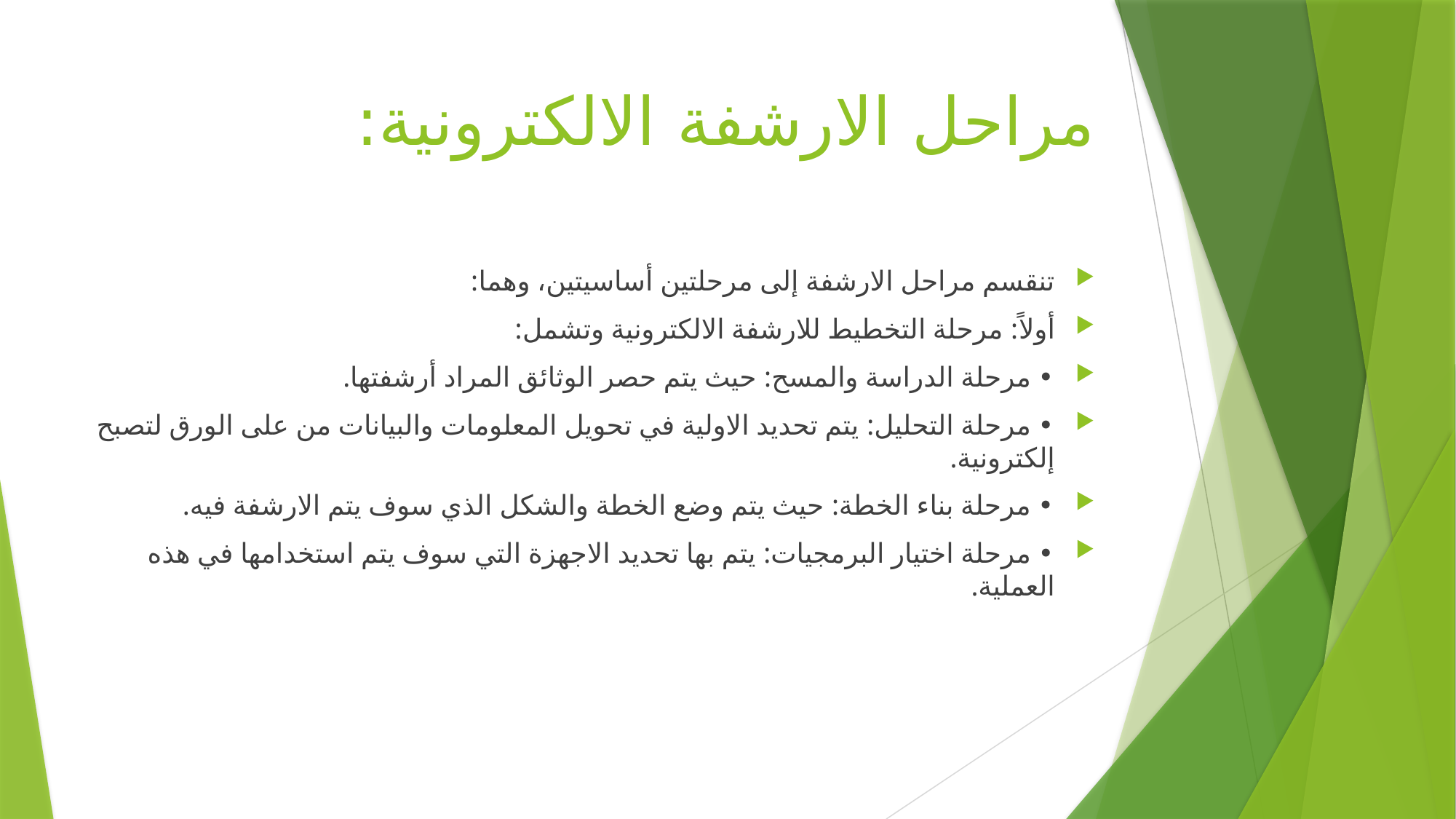

# مراحل الارشفة الالكترونية:
تنقسم مراحل الارشفة إلى مرحلتين أساسيتين، وهما:
أولاً: مرحلة التخطيط للارشفة الالكترونية وتشمل:
• مرحلة الدراسة والمسح: حيث يتم حصر الوثائق المراد أرشفتها.
• مرحلة التحليل: يتم تحديد الاولية في تحويل المعلومات والبيانات من على الورق لتصبح إلكترونية.
• مرحلة بناء الخطة: حيث يتم وضع الخطة والشكل الذي سوف يتم الارشفة فيه.
• مرحلة اختيار البرمجيات: يتم بها تحديد الاجهزة التي سوف يتم استخدامها في هذه العملية.